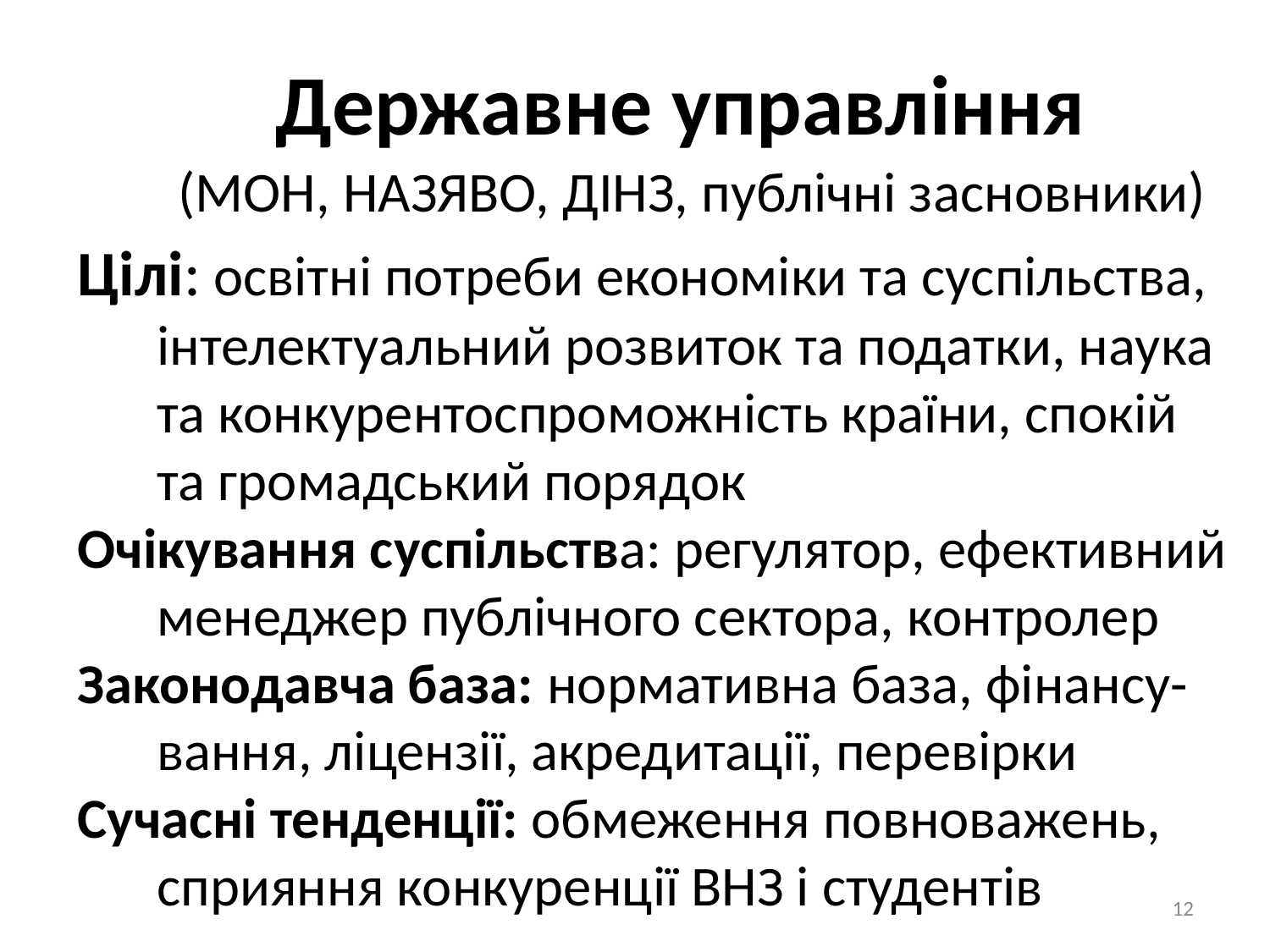

Державне управління
(МОН, НАЗЯВО, ДІНЗ, публічні засновники)
Цілі: освітні потреби економіки та суспільства, інтелектуальний розвиток та податки, наука та конкурентоспроможність країни, спокій та громадський порядок
Очікування суспільства: регулятор, ефективний менеджер публічного сектора, контролер
Законодавча база: нормативна база, фінансу-вання, ліцензії, акредитації, перевірки
Сучасні тенденції: обмеження повноважень, сприяння конкуренції ВНЗ і студентів
12